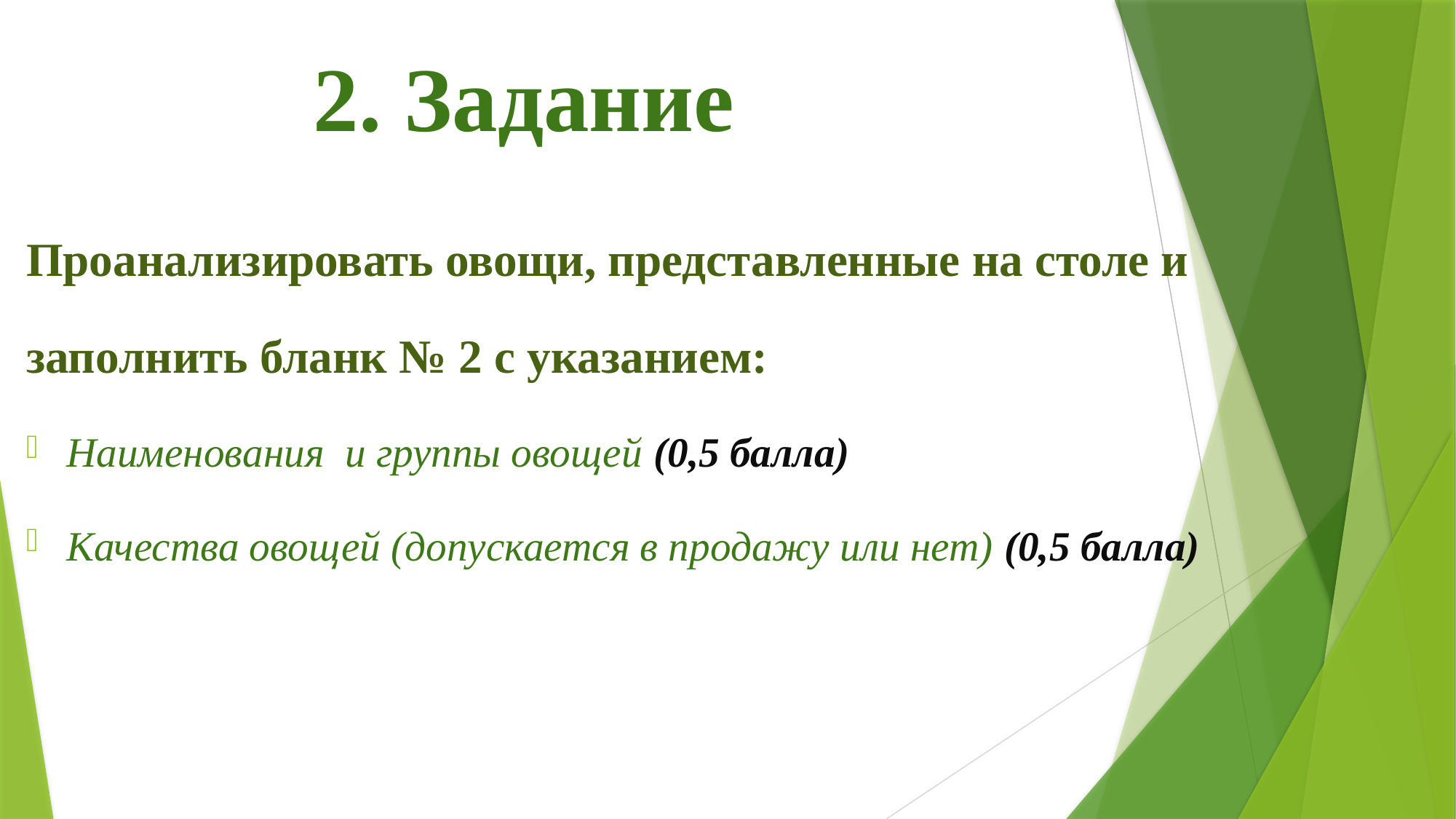

# 2. Задание
Проанализировать овощи, представленные на столе и заполнить бланк № 2 с указанием:
Наименования  и группы овощей (0,5 балла)
Качества овощей (допускается в продажу или нет) (0,5 балла)